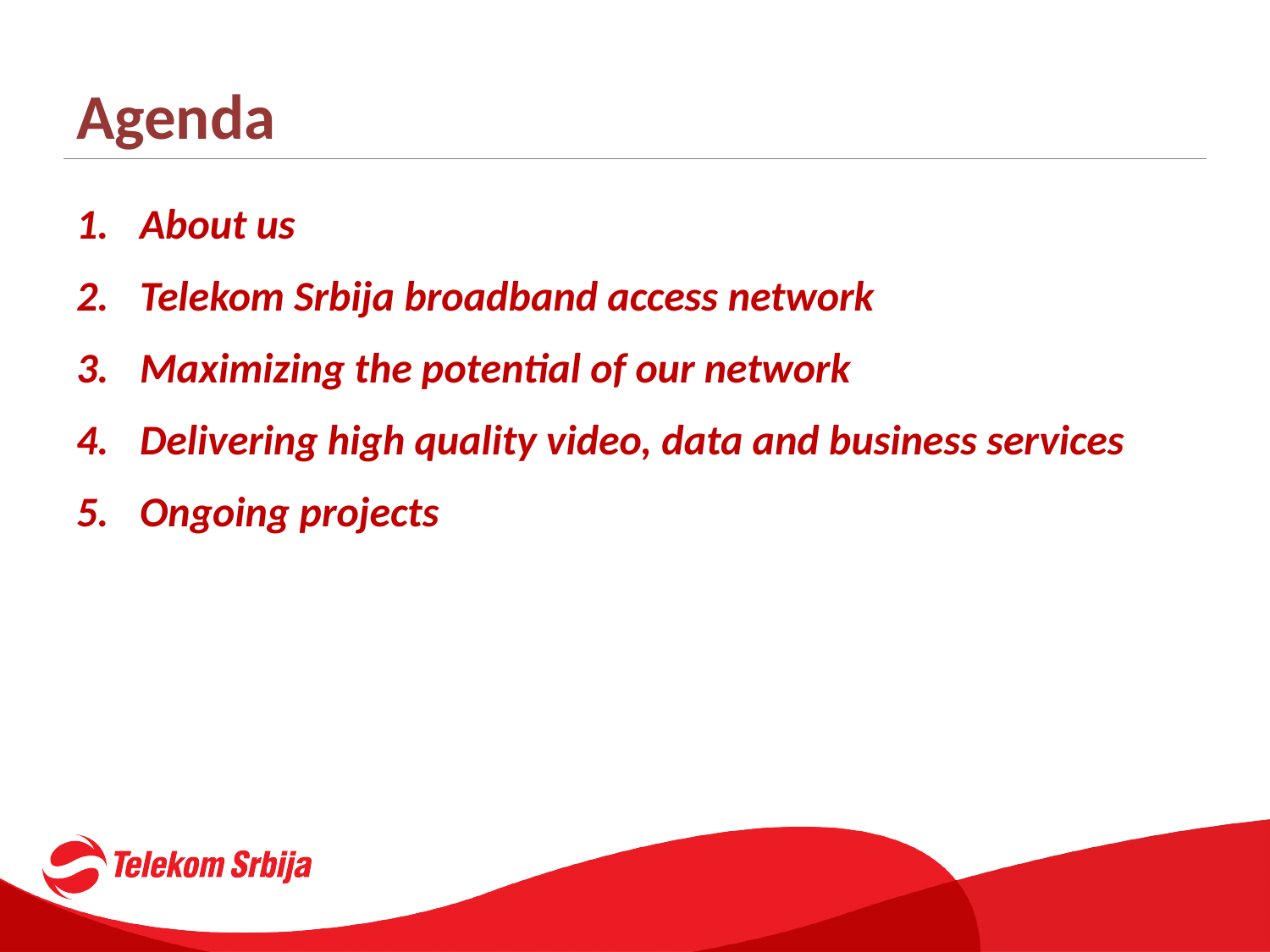

# Agenda
About us
Telekom Srbija broadband access network
Maximizing the potential of our network
Delivering high quality video, data and business services
Ongoing projects